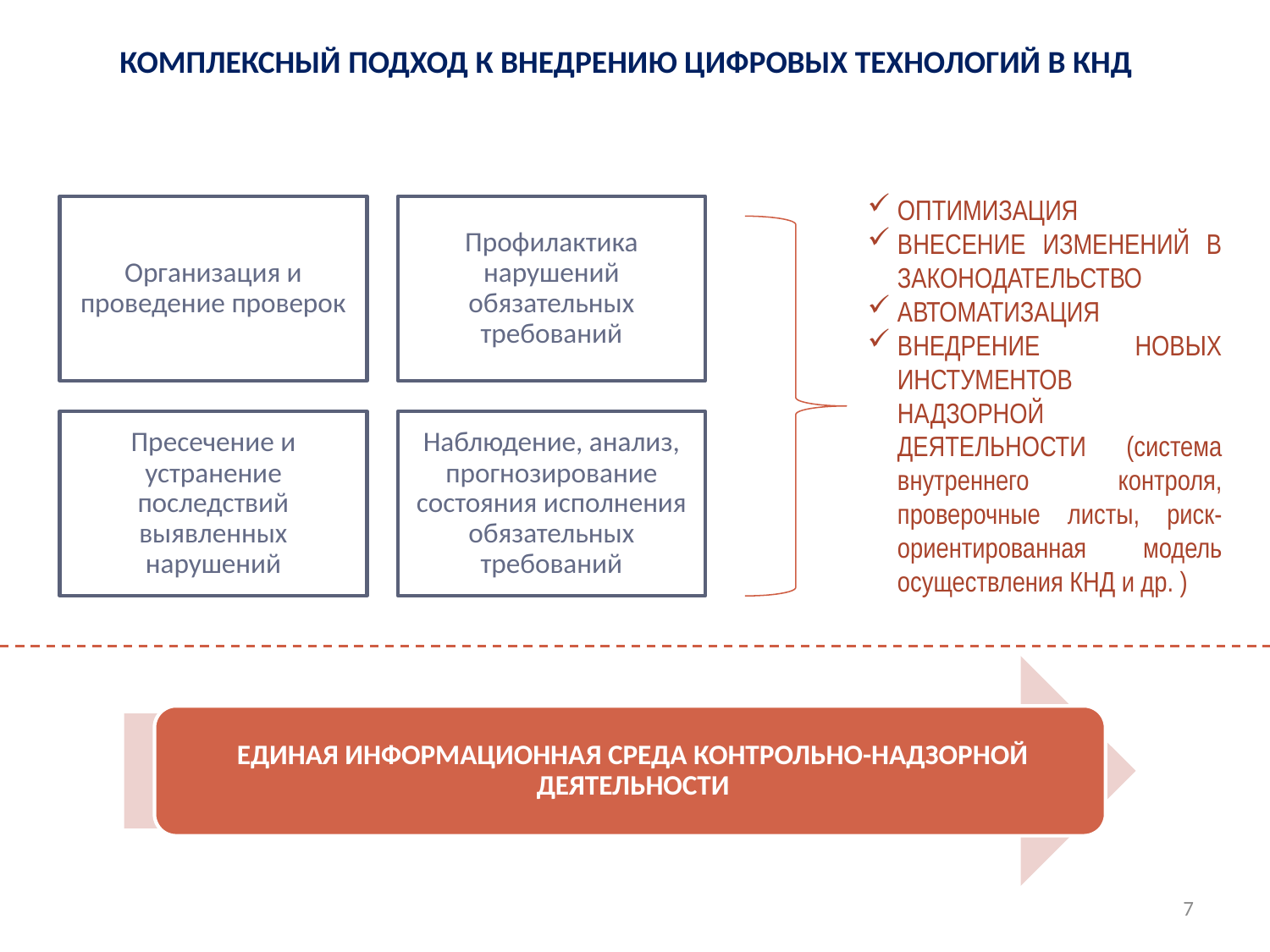

# КОМПЛЕКСНЫЙ ПОДХОД К ВНЕДРЕНИЮ ЦИФРОВЫХ ТЕХНОЛОГИЙ В КНД
ОПТИМИЗАЦИЯ
ВНЕСЕНИЕ ИЗМЕНЕНИЙ В ЗАКОНОДАТЕЛЬСТВО
АВТОМАТИЗАЦИЯ
ВНЕДРЕНИЕ НОВЫХ ИНСТУМЕНТОВ НАДЗОРНОЙ ДЕЯТЕЛЬНОСТИ (система внутреннего контроля, проверочные листы, риск-ориентированная модель осуществления КНД и др. )

Организация и проведение проверок
Профилактика нарушений обязательных требований
Пресечение и устранение последствий выявленных нарушений
Наблюдение, анализ, прогнозирование состояния исполнения обязательных требований

ЕДИНАЯ ИНФОРМАЦИОННАЯ СРЕДА КОНТРОЛЬНО-НАДЗОРНОЙ ДЕЯТЕЛЬНОСТИ
7